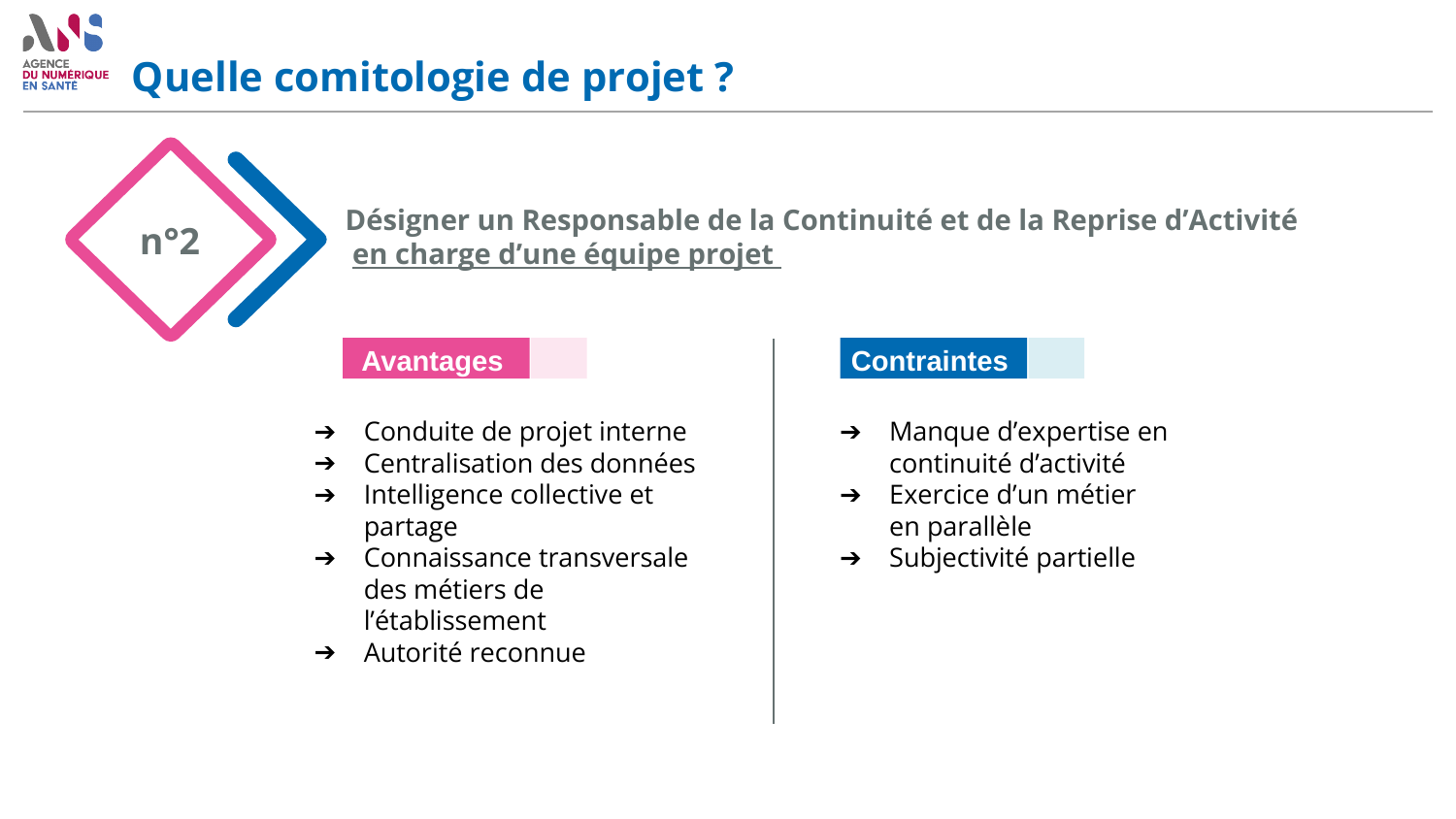

# Quelle comitologie de projet ?

Désigner un Responsable de la Continuité et de la Reprise d’Activité
 en charge d’une équipe projet

n°2

Avantages
Contraintes

Conduite de projet interne
Centralisation des données
Intelligence collective et partage
Connaissance transversale des métiers de l’établissement
Autorité reconnue

Manque d’expertise en continuité d’activité
Exercice d’un métier en parallèle
Subjectivité partielle